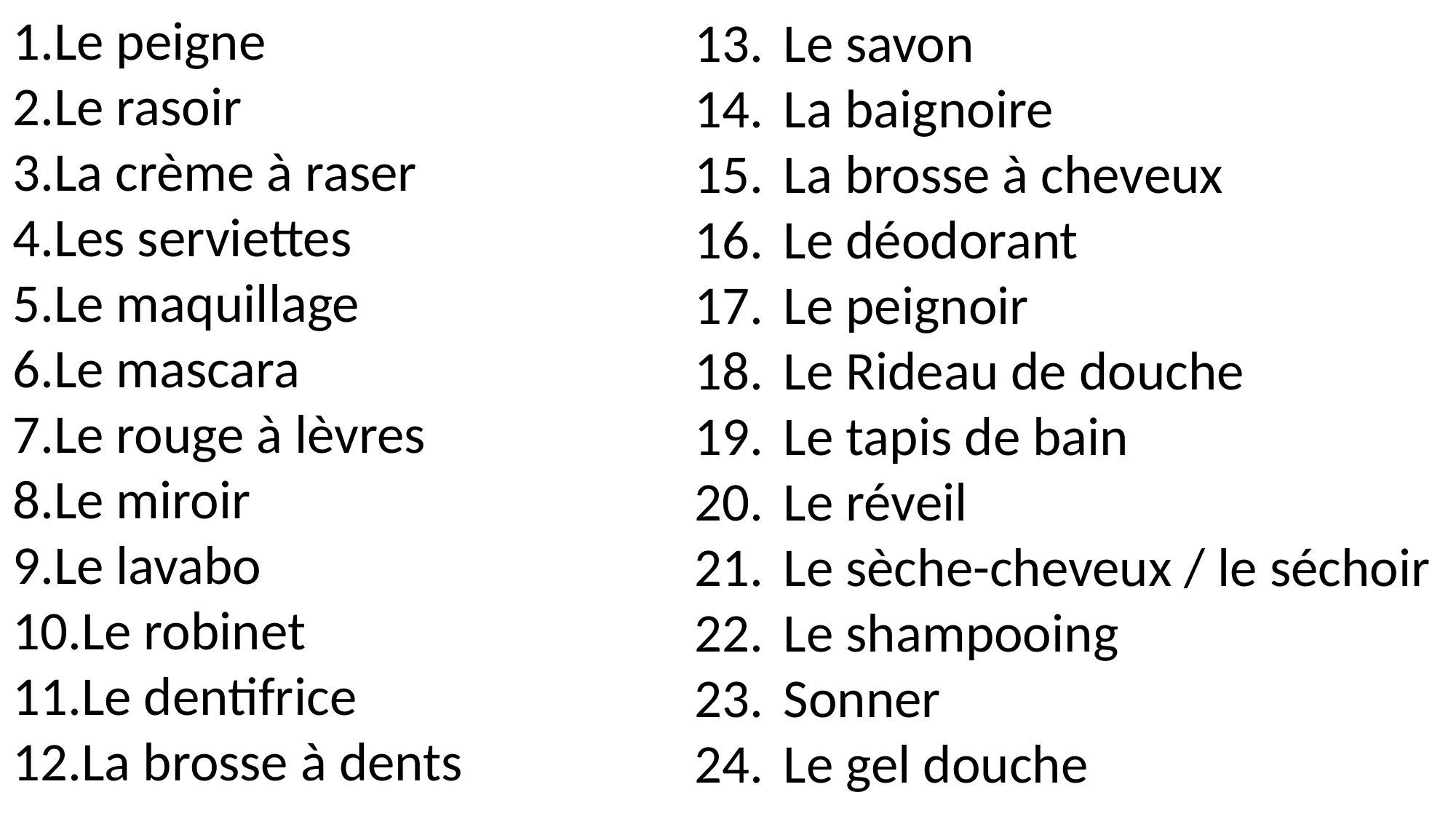

Le peigne
Le rasoir
La crème à raser
Les serviettes
Le maquillage
Le mascara
Le rouge à lèvres
Le miroir
Le lavabo
Le robinet
Le dentifrice
La brosse à dents
Le savon
La baignoire
La brosse à cheveux
Le déodorant
Le peignoir
Le Rideau de douche
Le tapis de bain
Le réveil
Le sèche-cheveux / le séchoir
Le shampooing
Sonner
Le gel douche